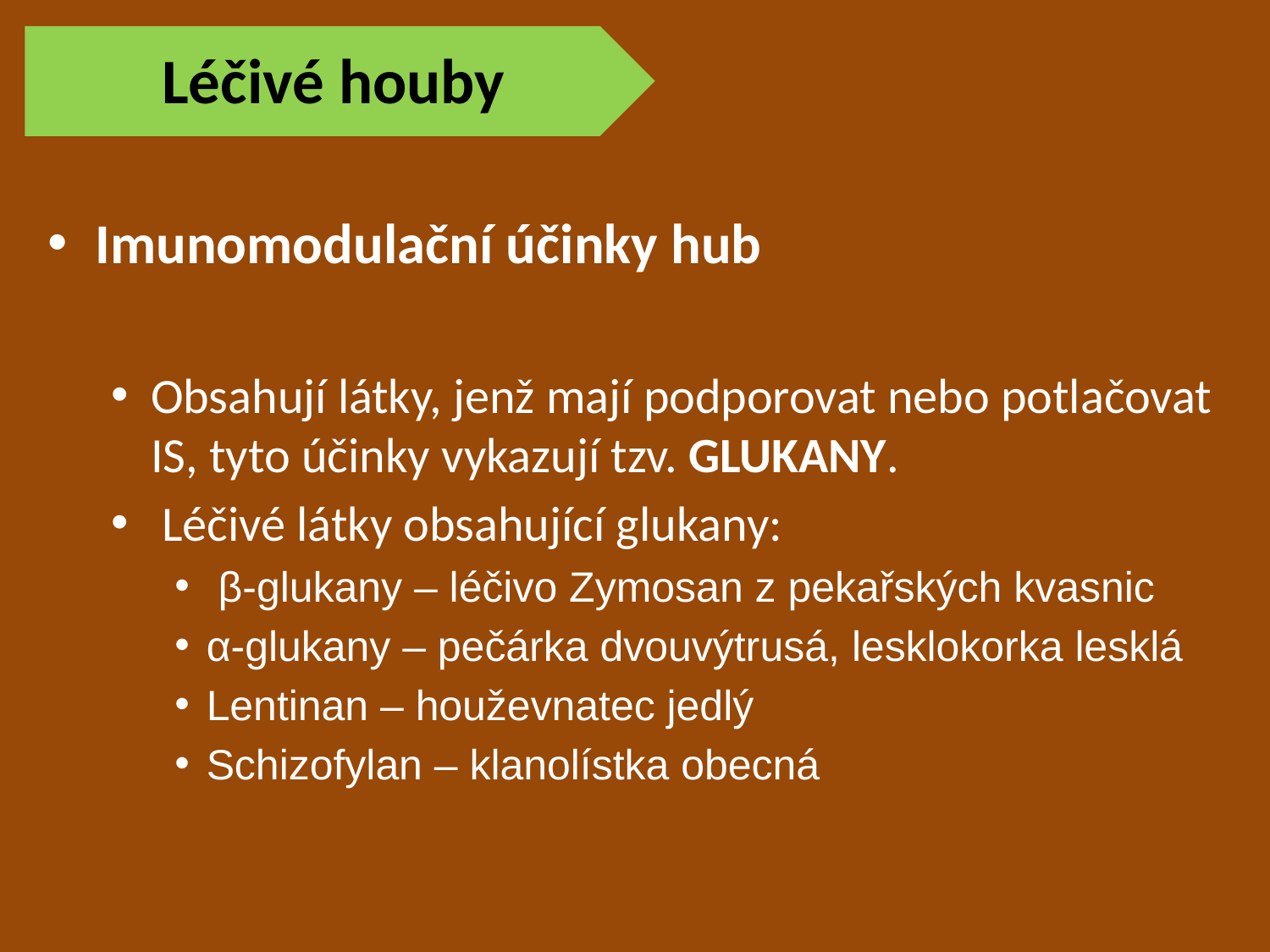

Léčivé houby
Imunomodulační účinky hub

Obsahují látky, jenž mají podporovat nebo potlačovat IS, tyto účinky vykazují tzv. GLUKANY.
 Léčivé látky obsahující glukany:
 β-glukany – léčivo Zymosan z pekařských kvasnic
α-glukany – pečárka dvouvýtrusá, lesklokorka lesklá
Lentinan – houževnatec jedlý
Schizofylan – klanolístka obecná